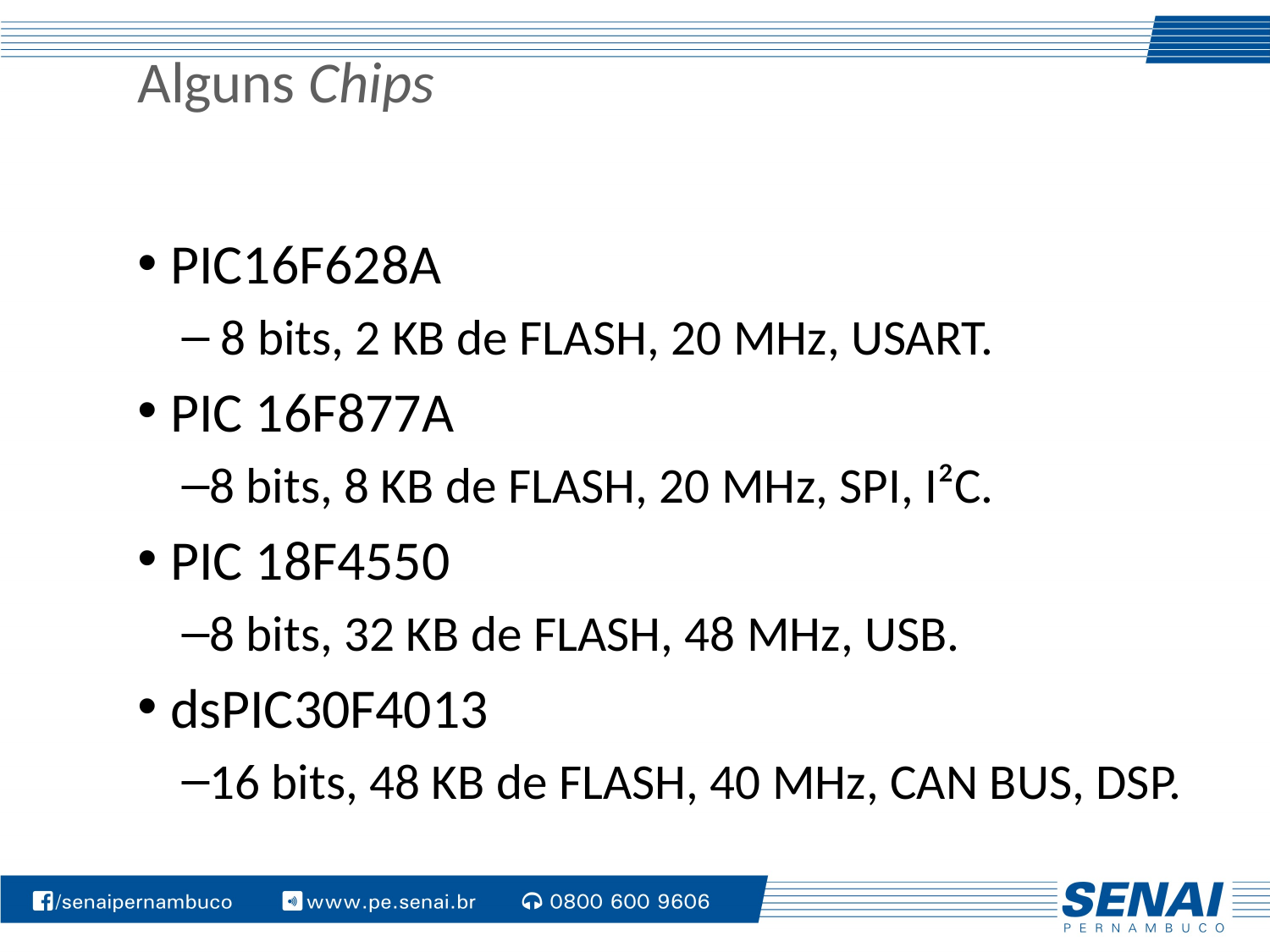

# Alguns Chips
PIC16F628A
 8 bits, 2 KB de FLASH, 20 MHz, USART.
PIC 16F877A
8 bits, 8 KB de FLASH, 20 MHz, SPI, I²C.
PIC 18F4550
8 bits, 32 KB de FLASH, 48 MHz, USB.
dsPIC30F4013
16 bits, 48 KB de FLASH, 40 MHz, CAN BUS, DSP.